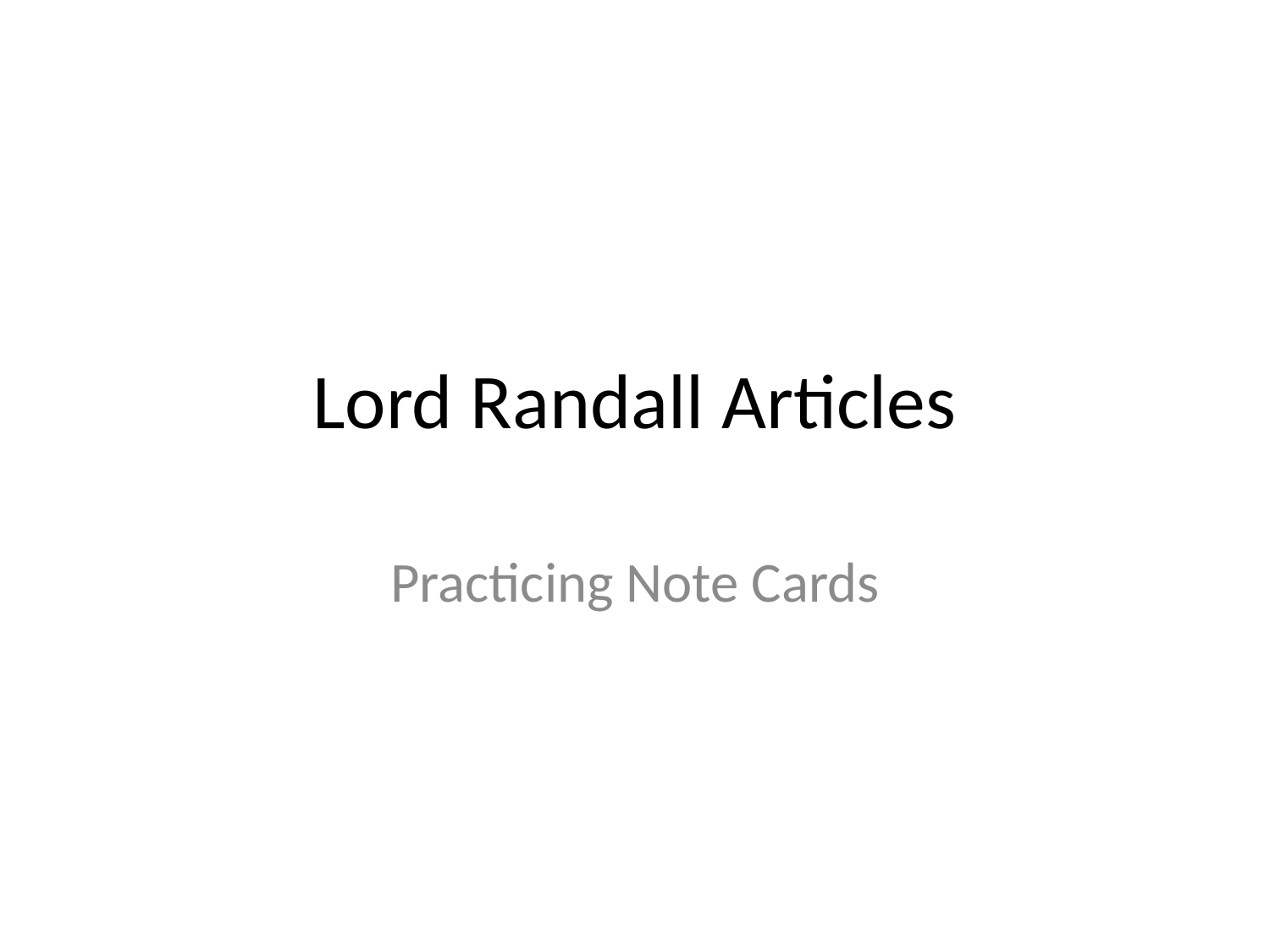

# Lord Randall Articles
Practicing Note Cards